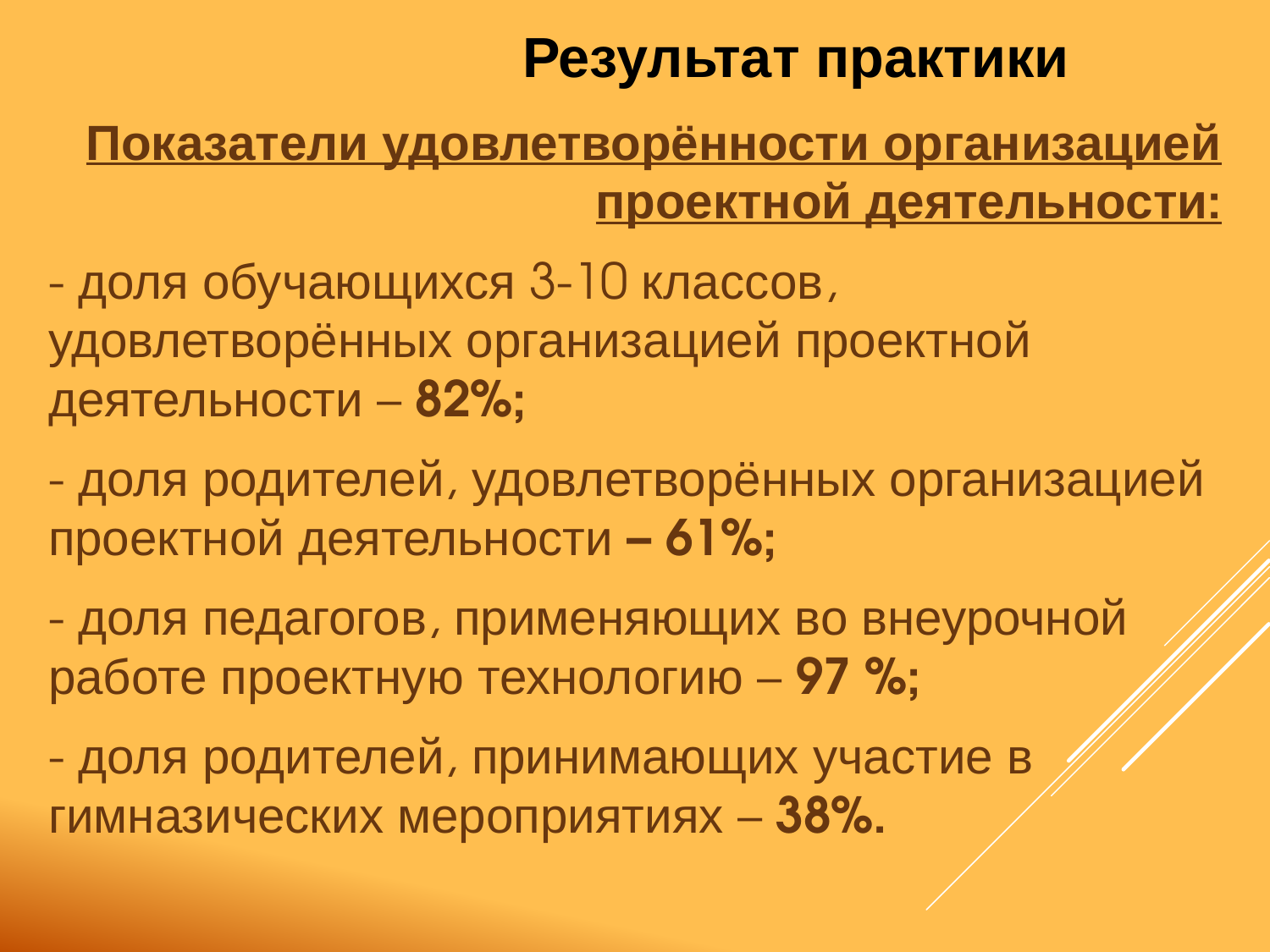

Результат практики
Показатели удовлетворённости организацией проектной деятельности:
- доля обучающихся 3-10 классов, удовлетворённых организацией проектной деятельности – 82%;
- доля родителей, удовлетворённых организацией проектной деятельности – 61%;
- доля педагогов, применяющих во внеурочной работе проектную технологию – 97 %;
- доля родителей, принимающих участие в гимназических мероприятиях – 38%.